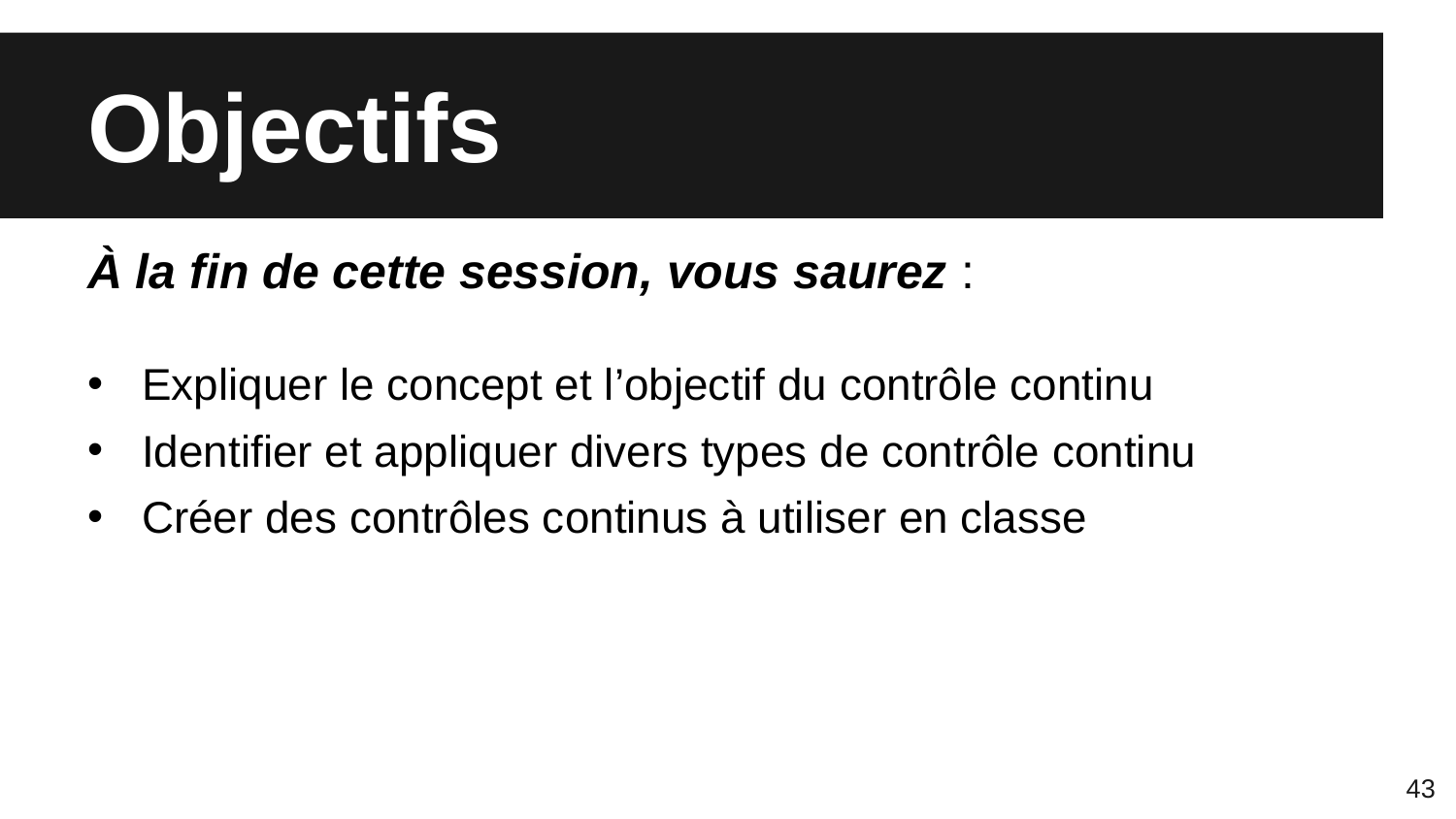

# Objectifs
À la fin de cette session, vous saurez :

Expliquer le concept et l’objectif du contrôle continu
Identifier et appliquer divers types de contrôle continu
Créer des contrôles continus à utiliser en classe
43